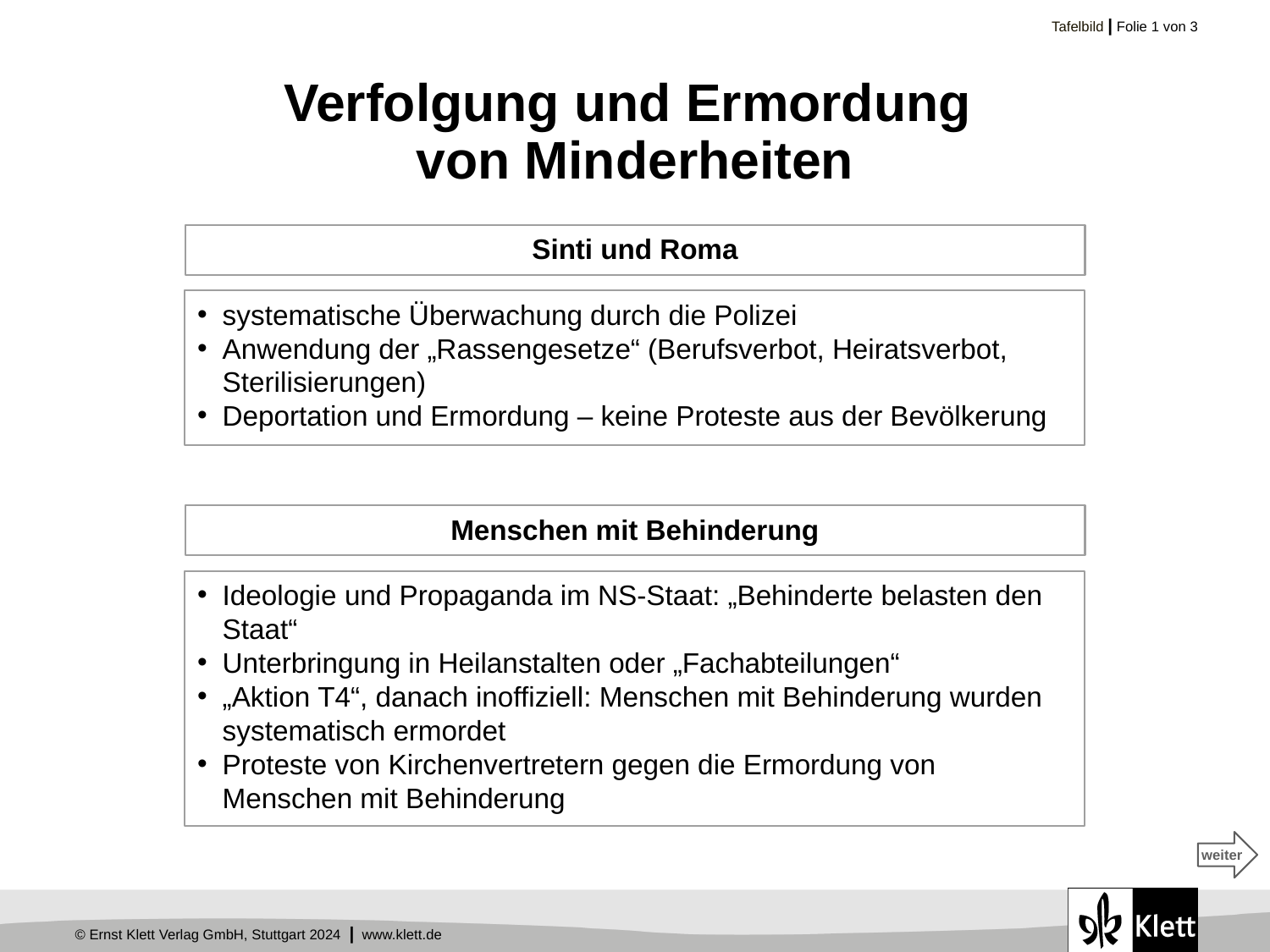

# Verfolgung und Ermordung von Minderheiten
Sinti und Roma
systematische Überwachung durch die Polizei
Anwendung der „Rassengesetze“ (Berufsverbot, Heiratsverbot, Sterilisierungen)
Deportation und Ermordung – keine Proteste aus der Bevölkerung
Menschen mit Behinderung
Ideologie und Propaganda im NS-Staat: „Behinderte belasten den Staat“
Unterbringung in Heilanstalten oder „Fachabteilungen“
„Aktion T4“, danach inoffiziell: Menschen mit Behinderung wurden systematisch ermordet
Proteste von Kirchenvertretern gegen die Ermordung von Menschen mit Behinderung
weiter